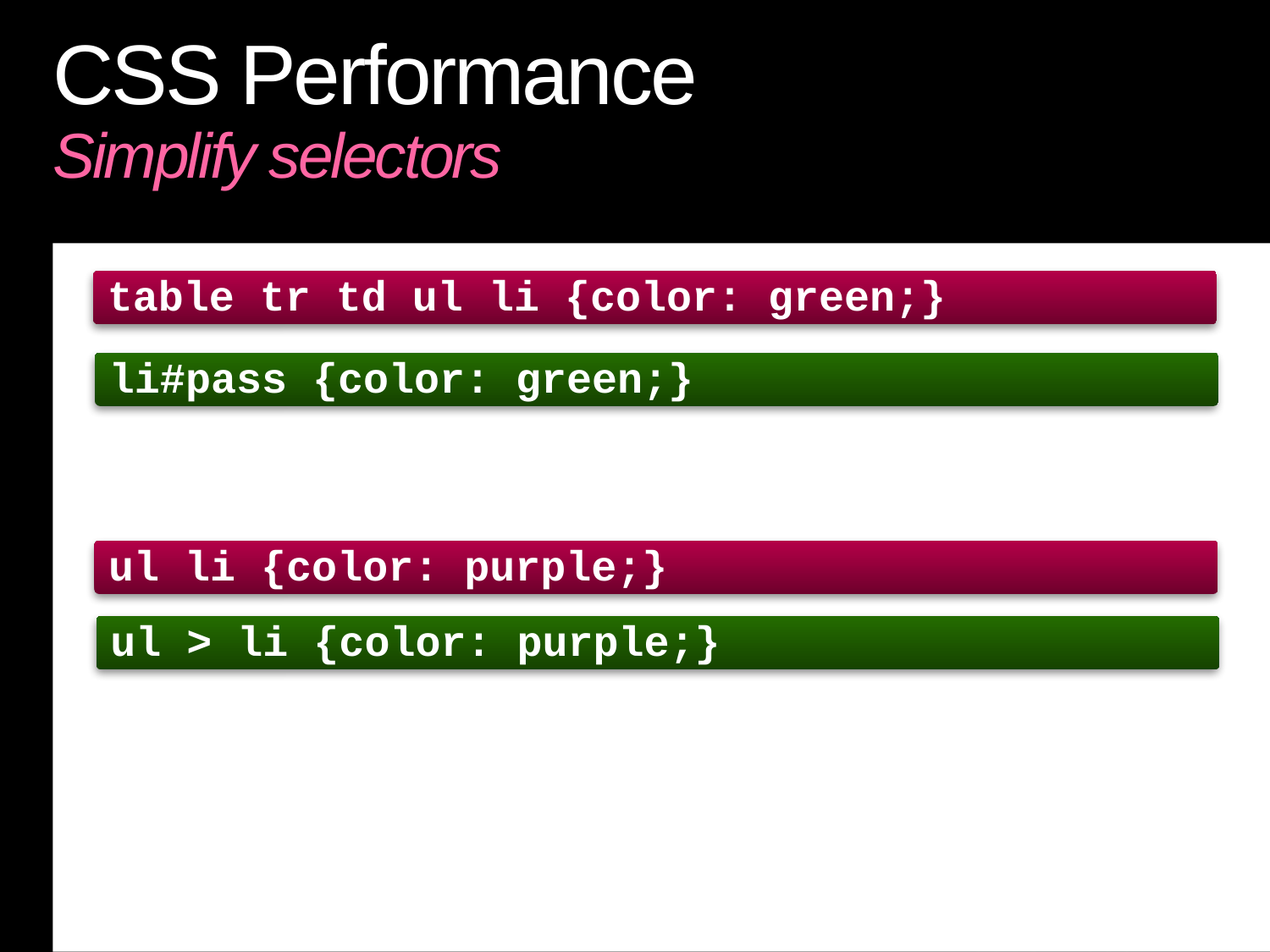

# CSS Performance Simplify selectors

table tr td ul li {color: green;}
li#pass {color: green;}
ul li {color: purple;}
ul > li {color: purple;}